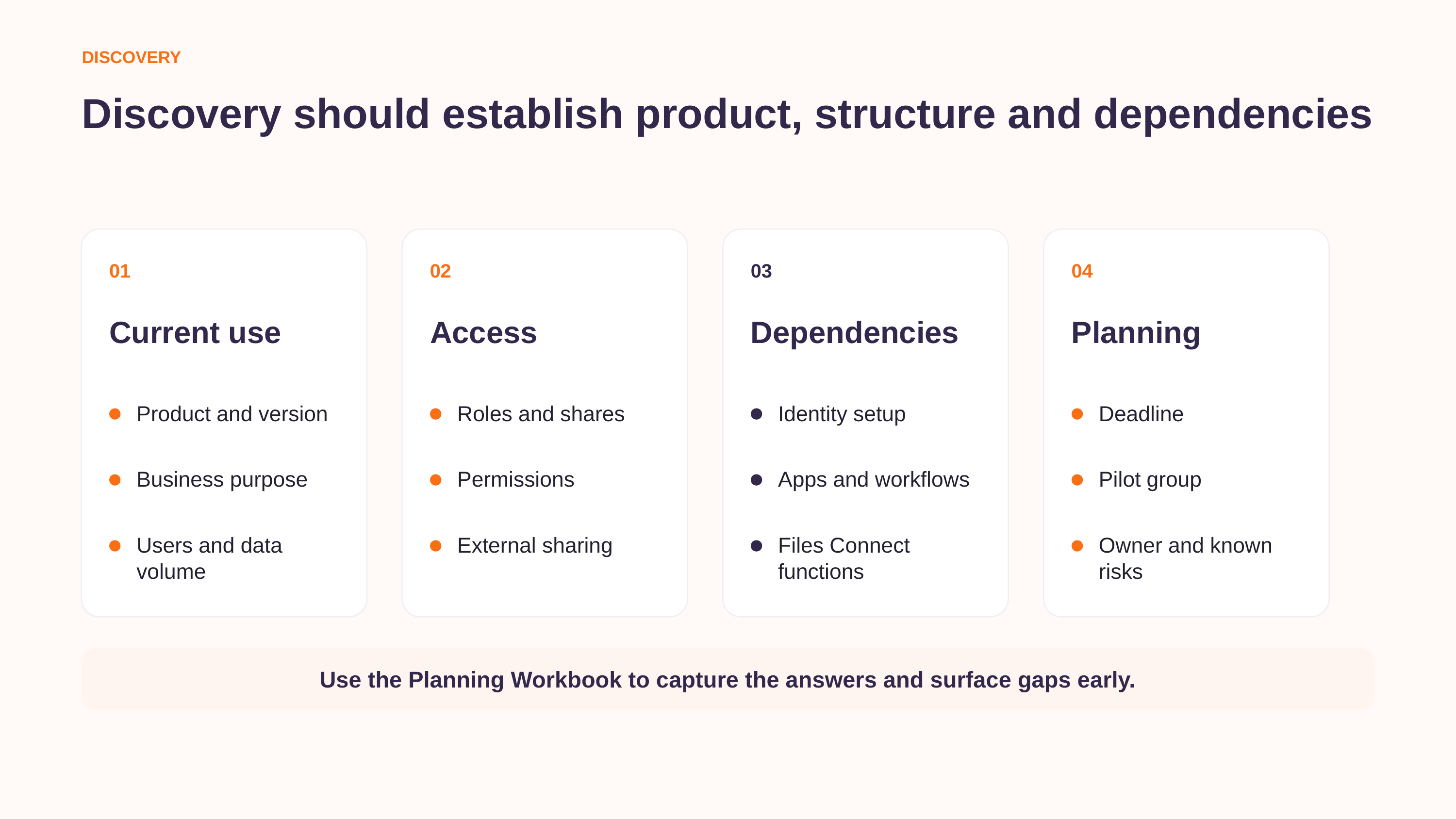

DISCOVERY
Discovery should establish product, structure and dependencies

01
02
03
04
Current use
Access
Dependencies
Planning
Product and version
Roles and shares
Identity setup
Deadline

Business purpose
Permissions
Apps and workflows
Pilot group

Users and data volume
External sharing
Files Connect functions
Owner and known risks

Use the Planning Workbook to capture the answers and surface gaps early.